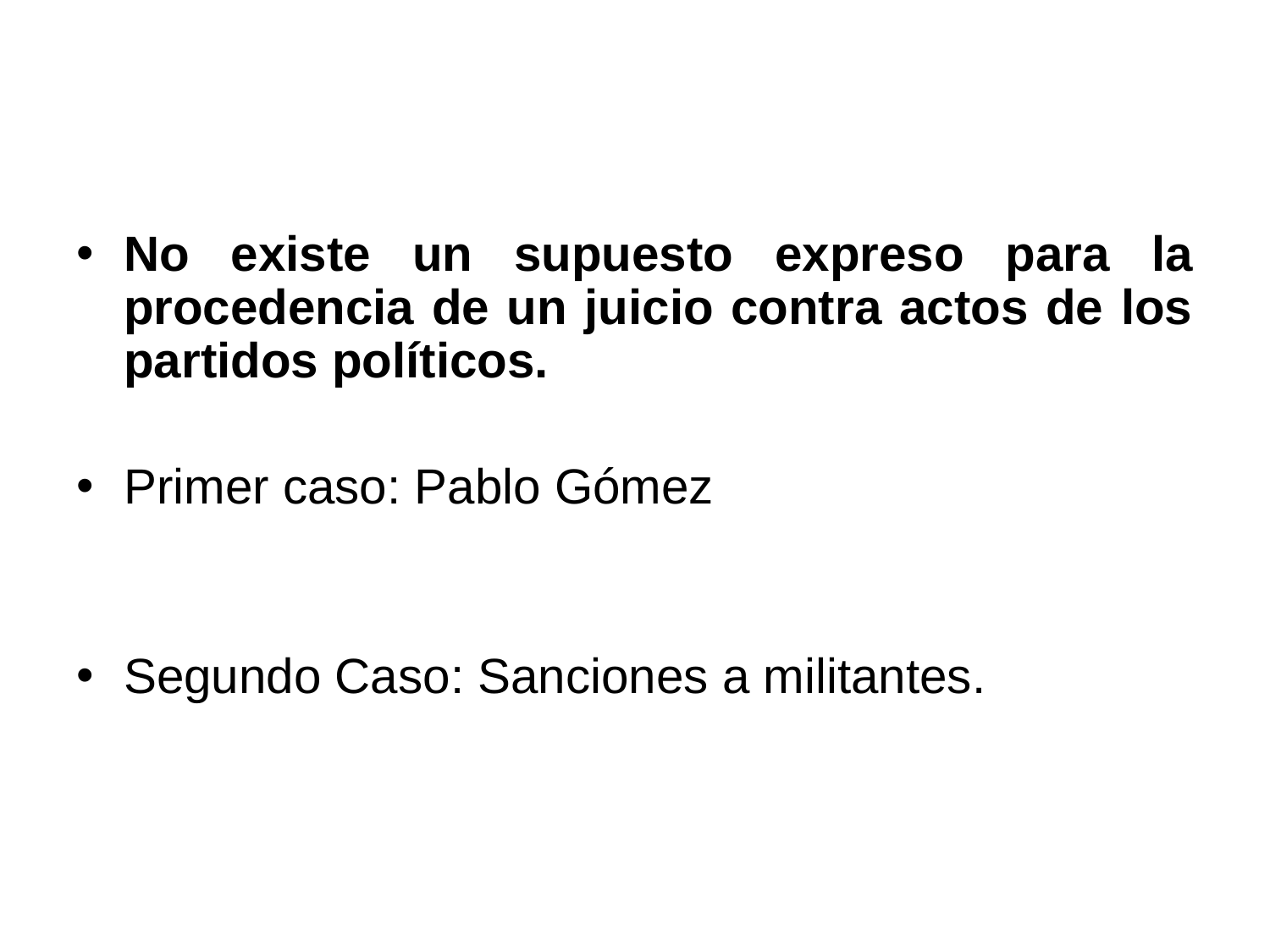

#
No existe un supuesto expreso para la procedencia de un juicio contra actos de los partidos políticos.

Primer caso: Pablo Gómez

Segundo Caso: Sanciones a militantes.